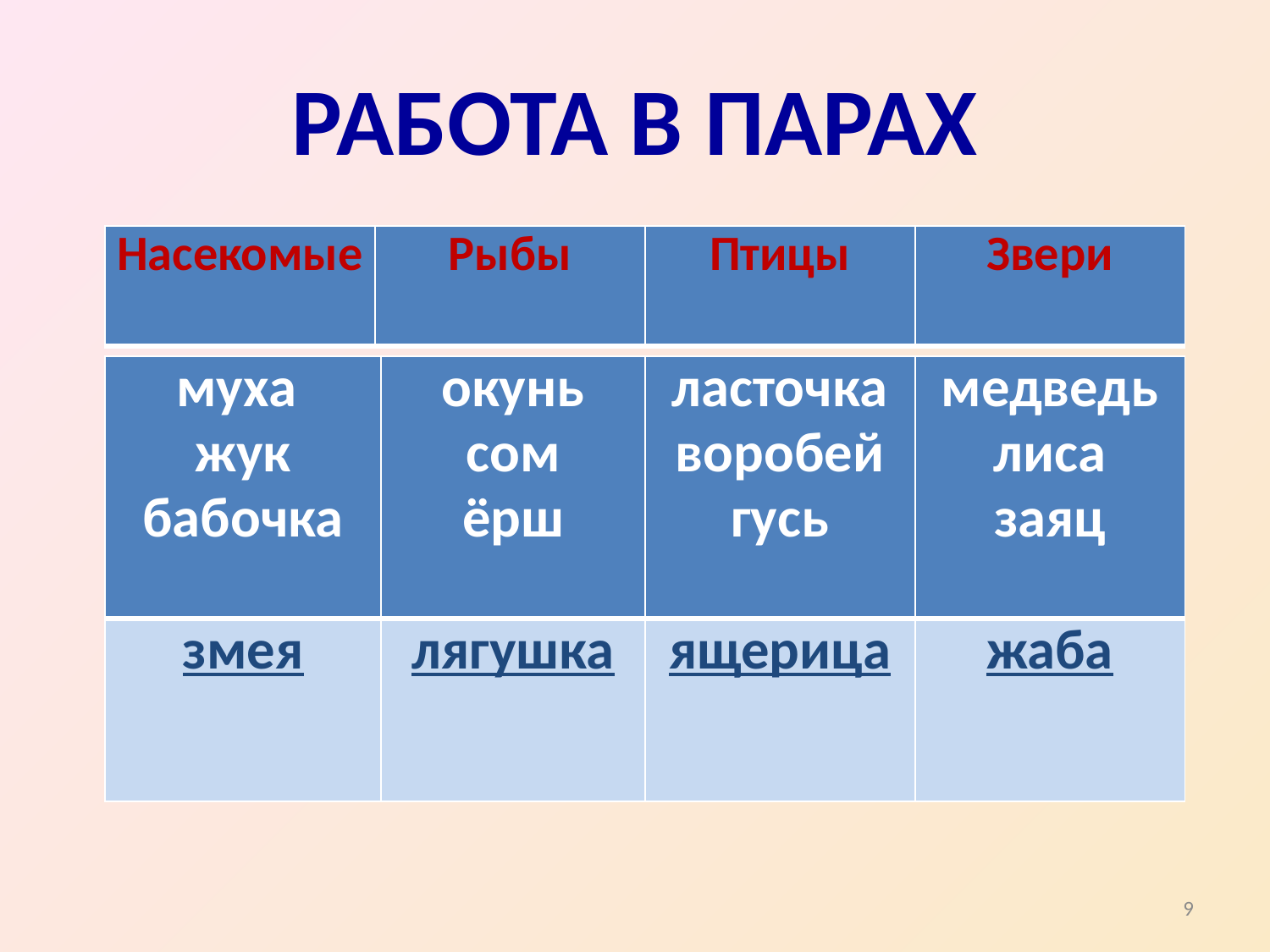

# РАБОТА В ПАРАХ
| Насекомые | Рыбы | Птицы | Звери |
| --- | --- | --- | --- |
| муха жук бабочка | окунь сом ёрш | ласточка воробей гусь | медведь лиса заяц |
| --- | --- | --- | --- |
| змея | лягушка | ящерица | жаба |
9